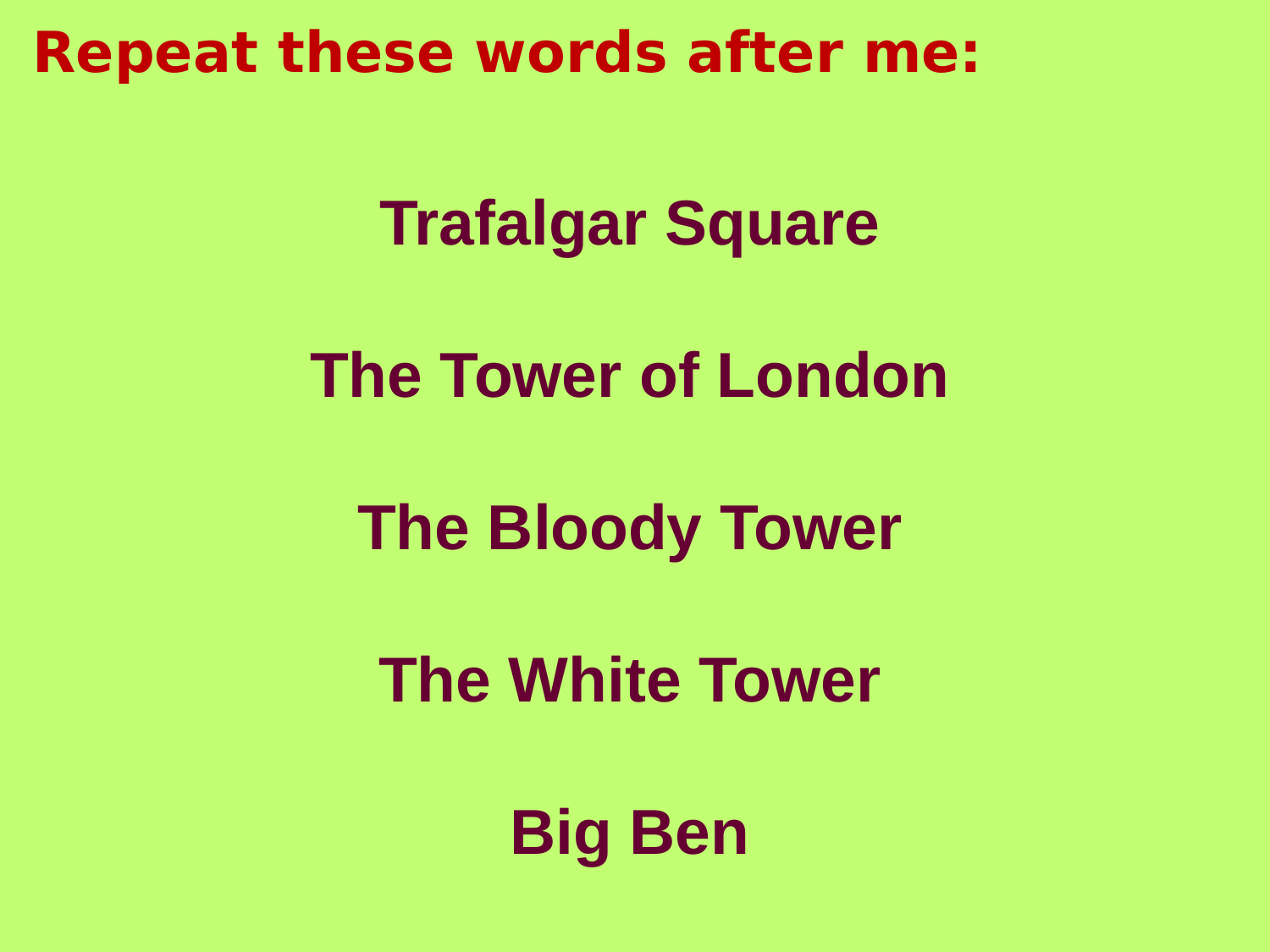

# Repeat these words after me:
Trafalgar Square
The Tower of London
The Bloody Tower
The White Tower
Big Ben